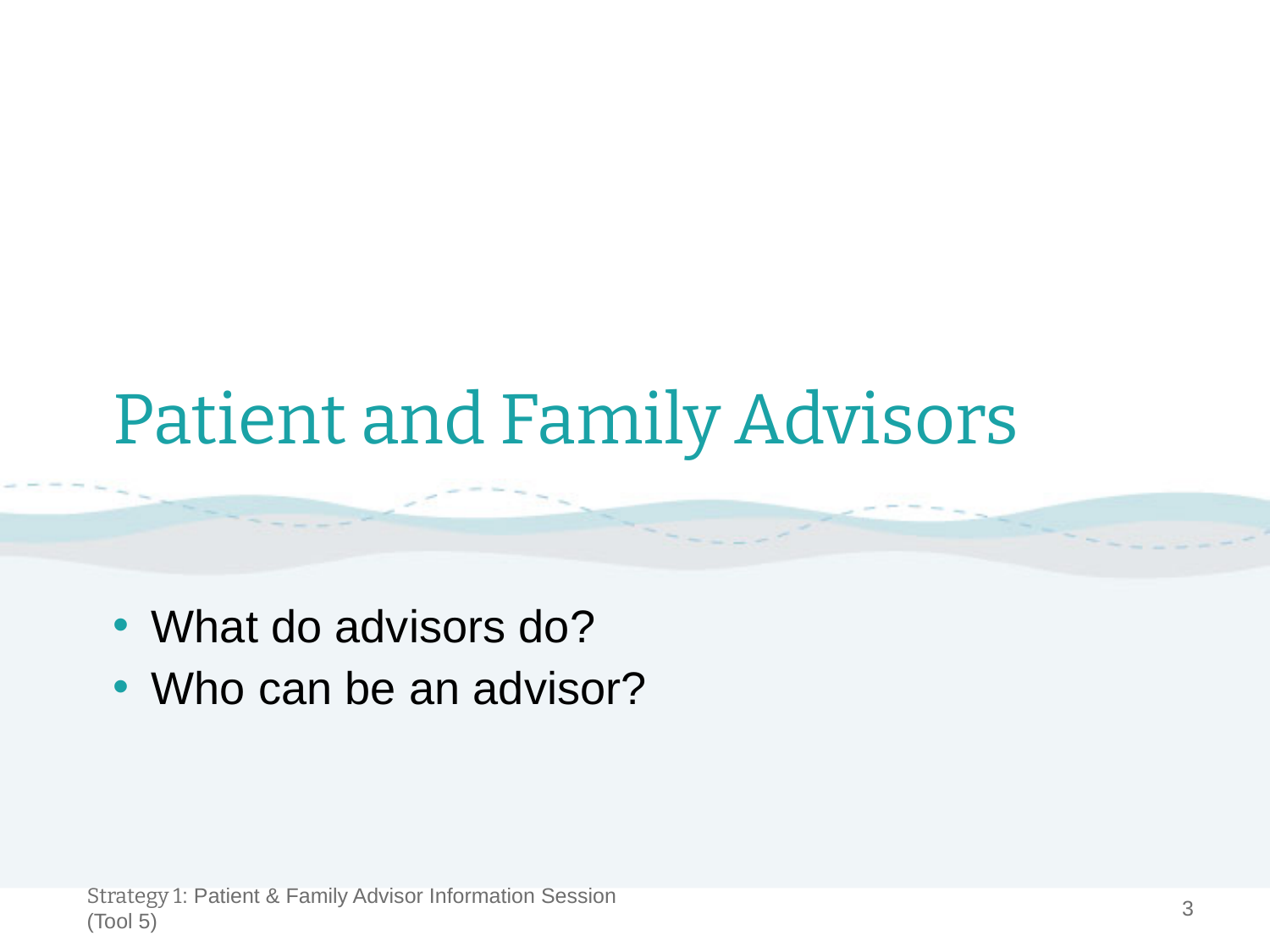

# Patient and Family Advisors
What do advisors do?
Who can be an advisor?
Strategy 1: Patient & Family Advisor Information Session (Tool 5)
3